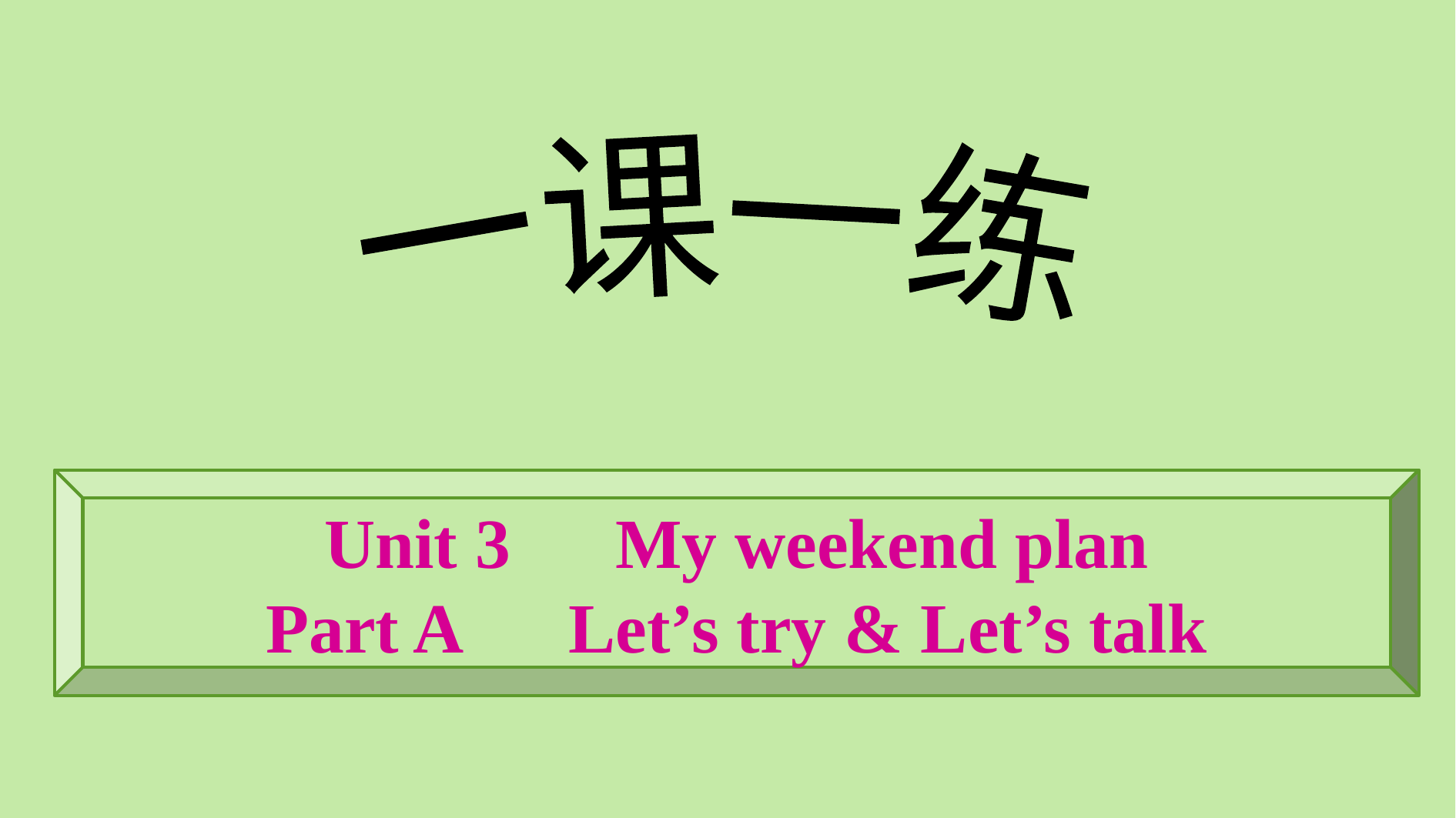

Unit 3　My weekend plan
Part A　Let’s try & Let’s talk